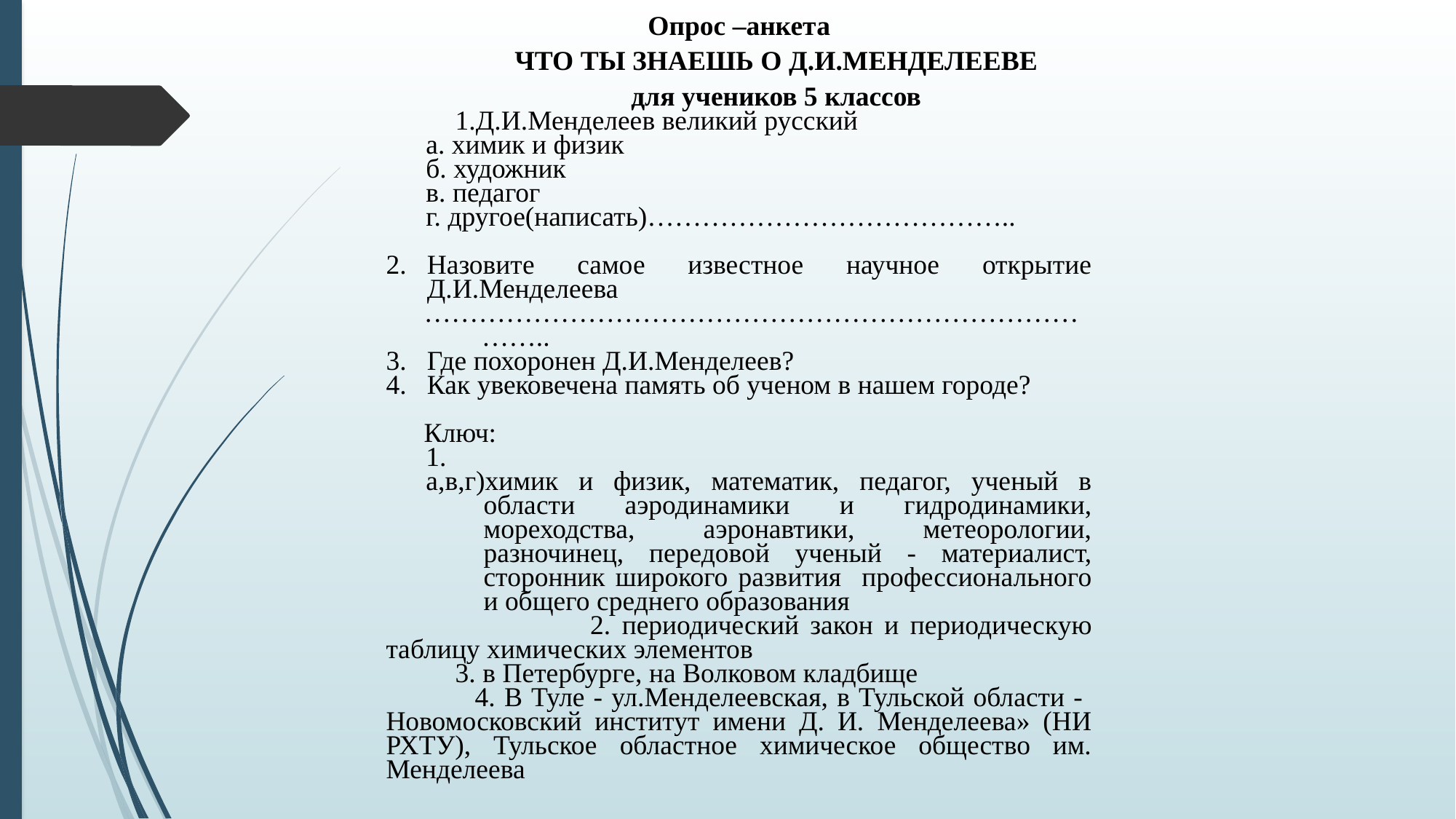

Опрос –анкета
ЧТО ТЫ ЗНАЕШЬ О Д.И.МЕНДЕЛЕЕВЕ
для учеников 5 классов
          1.Д.И.Менделеев великий русский
а. химик и физик
б. художник
в. педагог
г. другое(написать)…………………………………..

Назовите самое известное научное открытие Д.И.Менделеева
……………………………………………………………………..
Где похоронен Д.И.Менделеев?
Как увековечена память об ученом в нашем городе?

Ключ:
1.
а,в,г)химик и физик, математик, педагог, ученый в области аэродинамики и гидродинамики, мореходства, аэронавтики, метеорологии, разночинец, передовой ученый - материалист, сторонник широкого развития  профессионального и общего среднего образования
                  2. периодический закон и периодическую таблицу химических элементов
          3. в Петербурге, на Волковом кладбище
          4. В Туле - ул.Менделеевская, в Тульской области -  Новомосковский институт имени Д. И. Менделеева» (НИ РХТУ), Тульское областное химическое общество им. Менделеева